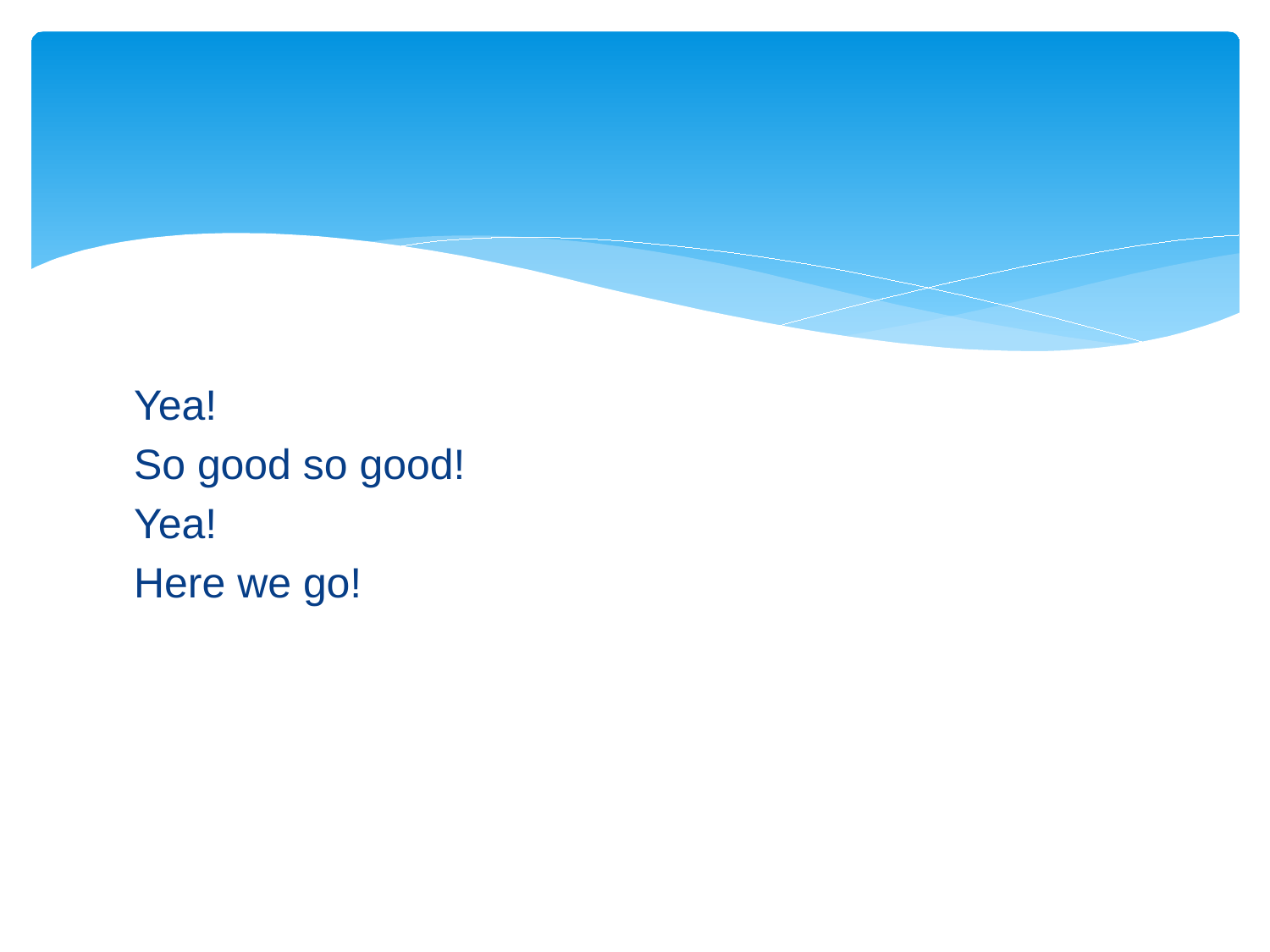

Yea!
So good so good!
Yea!
Here we go!